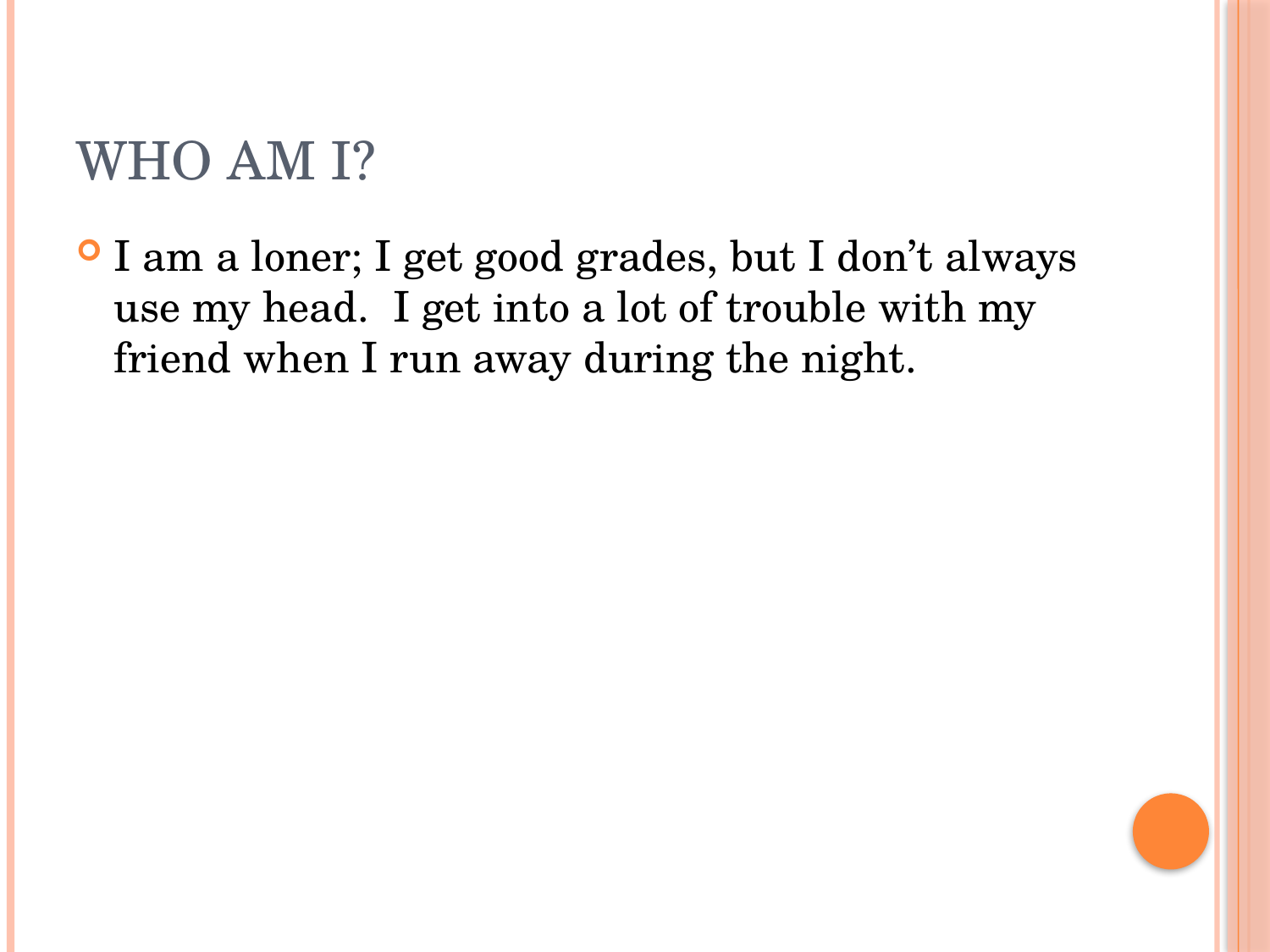

# Who Am I?
I am a loner; I get good grades, but I don’t always use my head.  I get into a lot of trouble with my friend when I run away during the night.